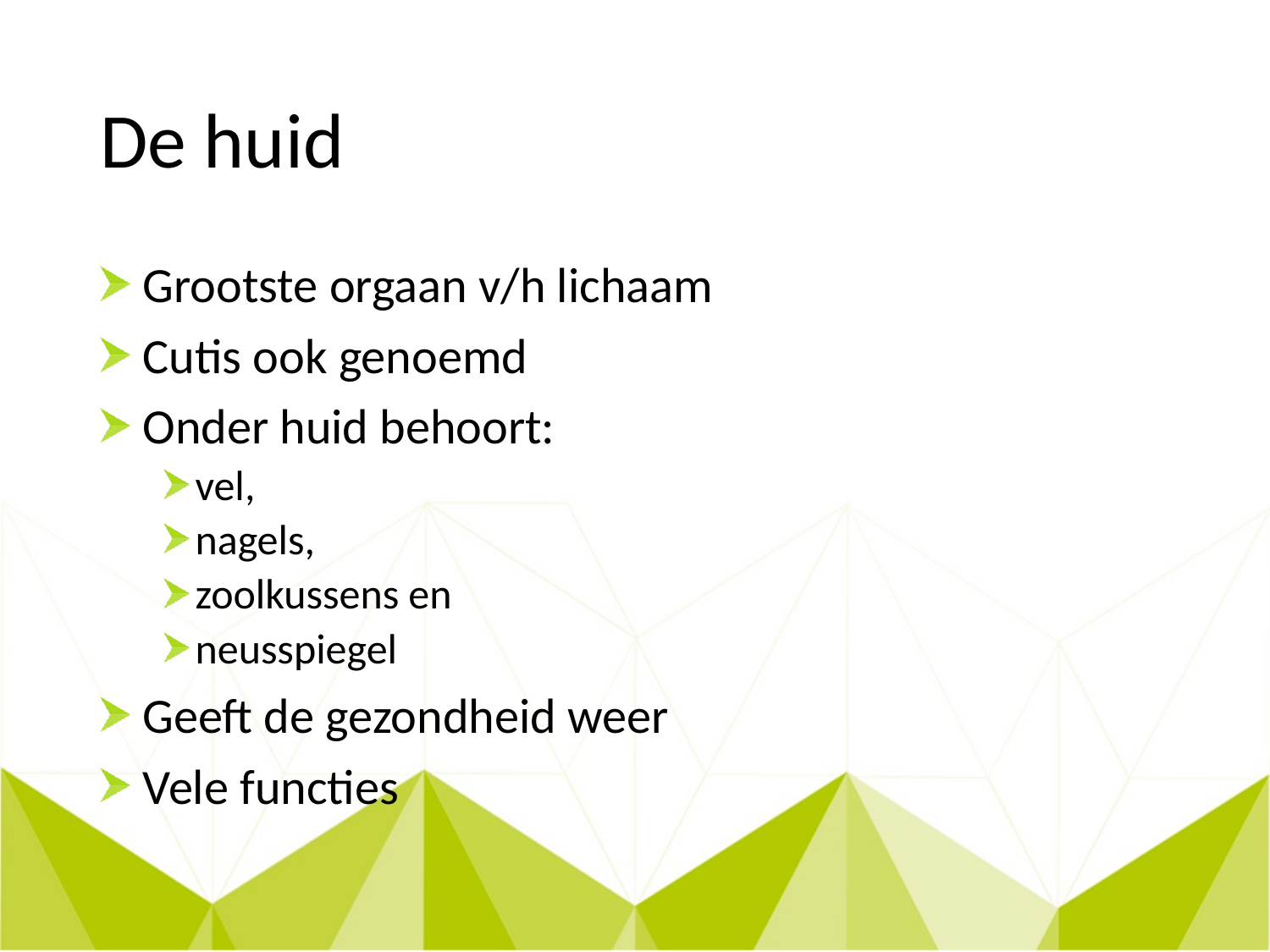

# De huid
 Grootste orgaan v/h lichaam
 Cutis ook genoemd
 Onder huid behoort:
vel,
nagels,
zoolkussens en
neusspiegel
 Geeft de gezondheid weer
 Vele functies